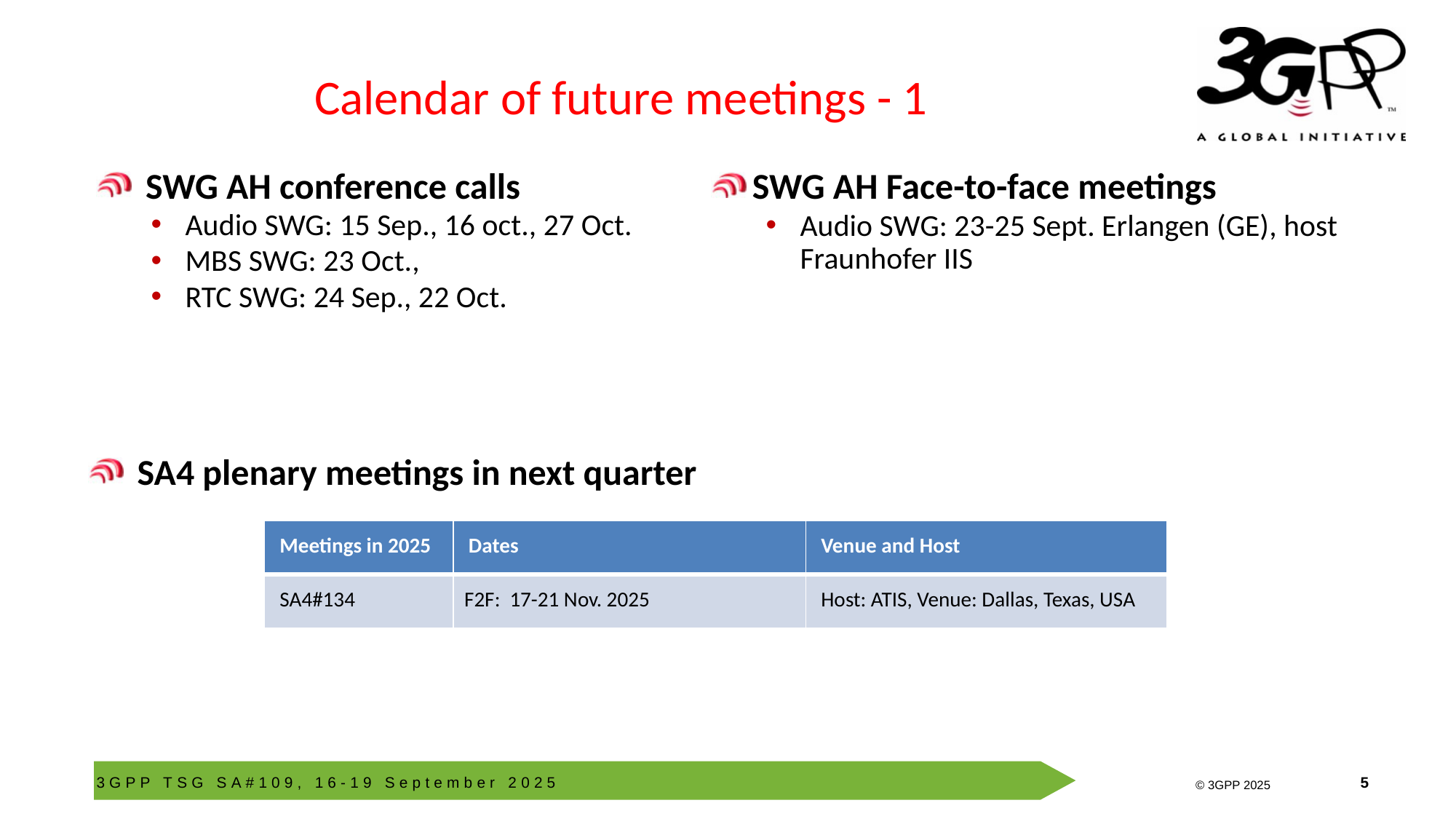

# Calendar of future meetings - 1
SWG AH Face-to-face meetings
Audio SWG: 23-25 Sept. Erlangen (GE), host Fraunhofer IIS

 SWG AH conference calls
Audio SWG: 15 Sep., 16 oct., 27 Oct.
MBS SWG: 23 Oct.,
RTC SWG: 24 Sep., 22 Oct.
 SA4 plenary meetings in next quarter

| Meetings in 2025 | Dates | Venue and Host |
| --- | --- | --- |
| SA4#134 | F2F:  17-21 Nov. 2025 | Host: ATIS, Venue: Dallas, Texas, USA |